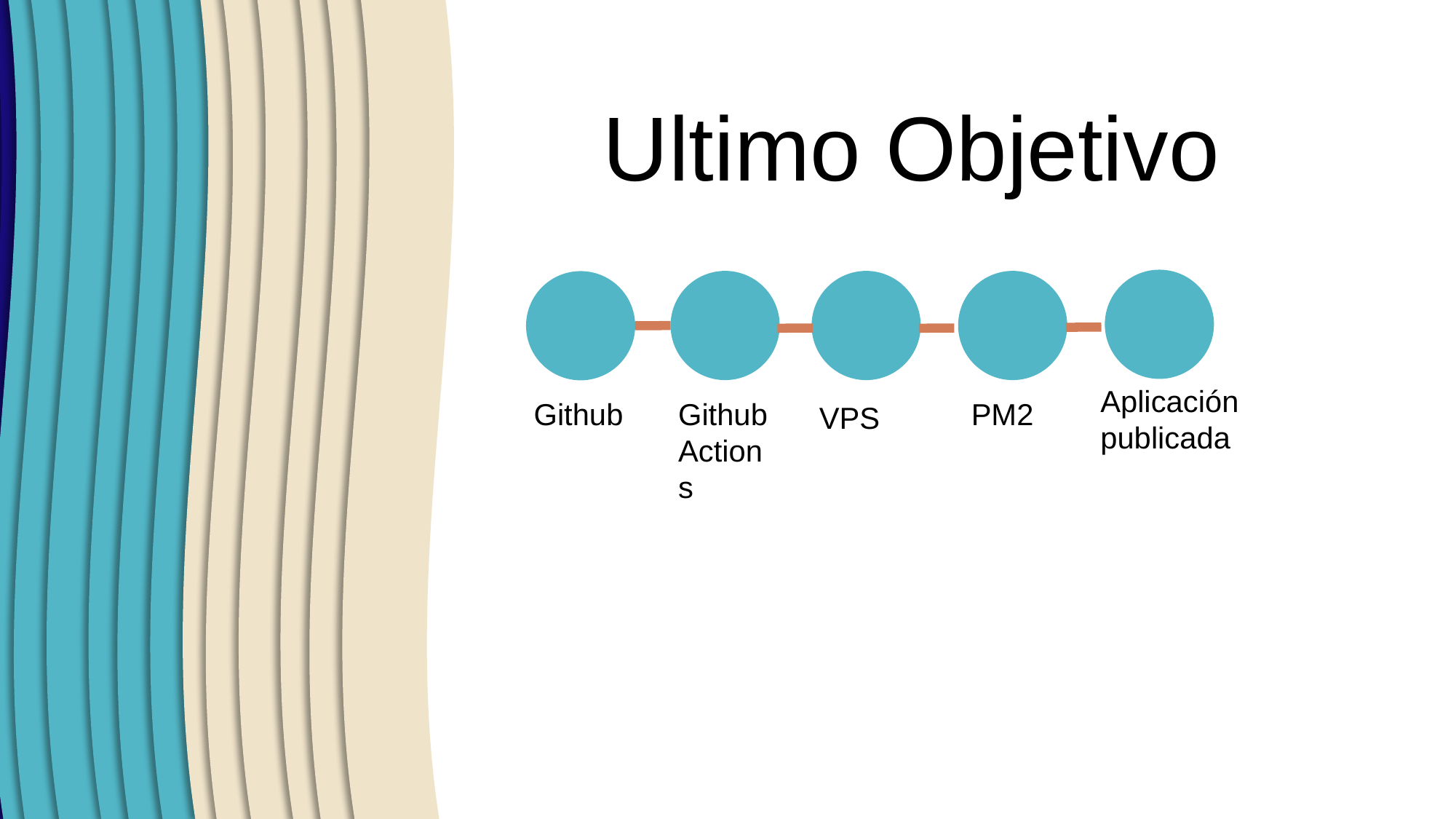

# Ultimo Objetivo

Aplicación publicada
Github Actions
PM2
Github
VPS